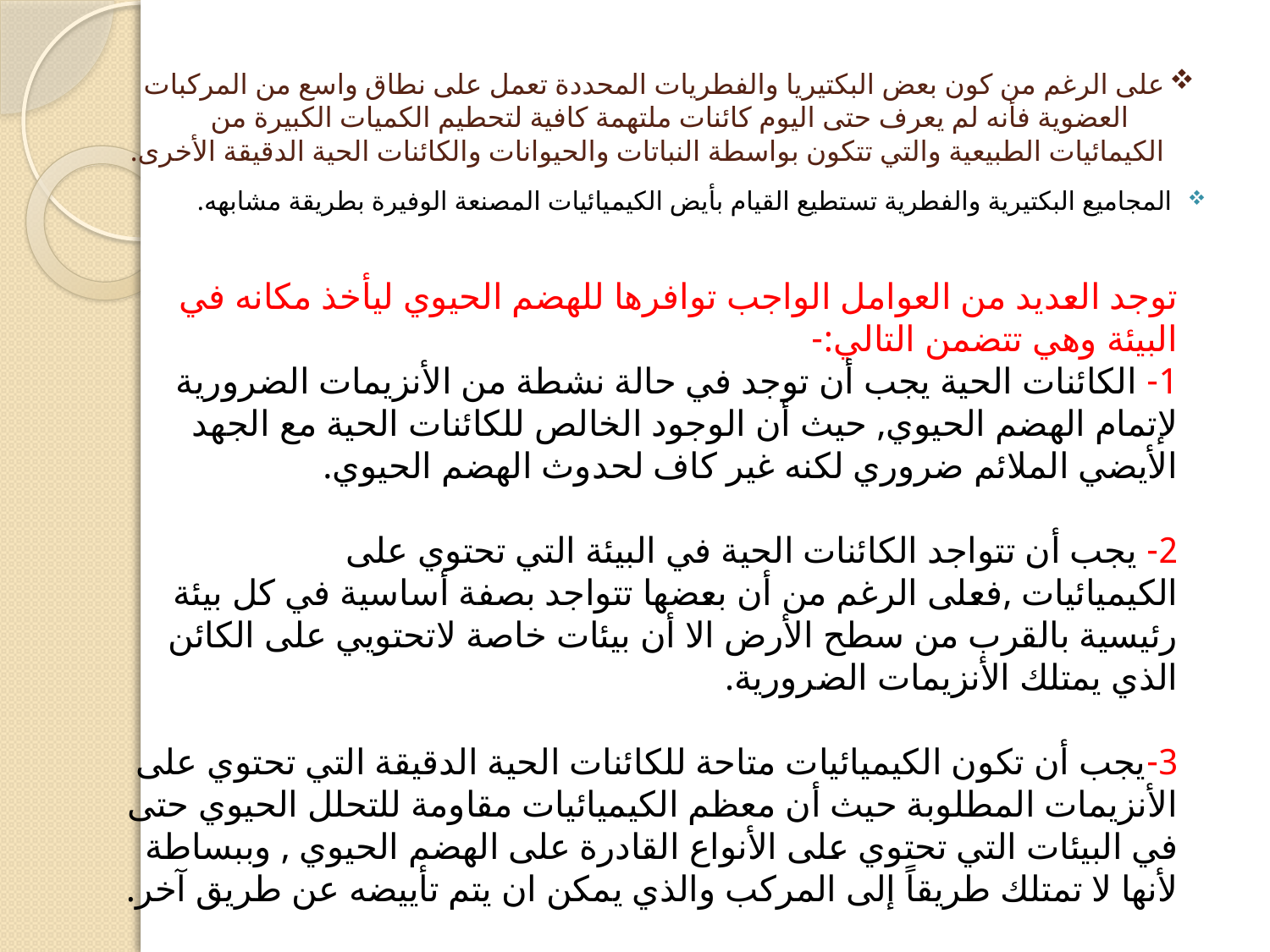

# على الرغم من كون بعض البكتيريا والفطريات المحددة تعمل على نطاق واسع من المركبات           العضوية فأنه لم يعرف حتى اليوم كائنات ملتهمة كافية لتحطيم الكميات الكبيرة من الكيمائيات الطبيعية والتي تتكون بواسطة النباتات والحيوانات والكائنات الحية الدقيقة الأخرى.
المجاميع البكتيرية والفطرية تستطيع القيام بأيض الكيميائيات المصنعة الوفيرة بطريقة مشابهه.
توجد العديد من العوامل الواجب توافرها للهضم الحيوي ليأخذ مكانه في البيئة وهي تتضمن التالي:-
1- الكائنات الحية يجب أن توجد في حالة نشطة من الأنزيمات الضرورية لإتمام الهضم الحيوي, حيث أن الوجود الخالص للكائنات الحية مع الجهد الأيضي الملائم ضروري لكنه غير كاف لحدوث الهضم الحيوي.

2- يجب أن تتواجد الكائنات الحية في البيئة التي تحتوي على الكيميائيات ,فعلى الرغم من أن بعضها تتواجد بصفة أساسية في كل بيئة رئيسية بالقرب من سطح الأرض الا أن بيئات خاصة لاتحتويي على الكائن الذي يمتلك الأنزيمات الضرورية.

3-يجب أن تكون الكيميائيات متاحة للكائنات الحية الدقيقة التي تحتوي على الأنزيمات المطلوبة حيث أن معظم الكيميائيات مقاومة للتحلل الحيوي حتى في البيئات التي تحتوي على الأنواع القادرة على الهضم الحيوي , وببساطة لأنها لا تمتلك طريقاً إلى المركب والذي يمكن ان يتم تأييضه عن طريق آخر.